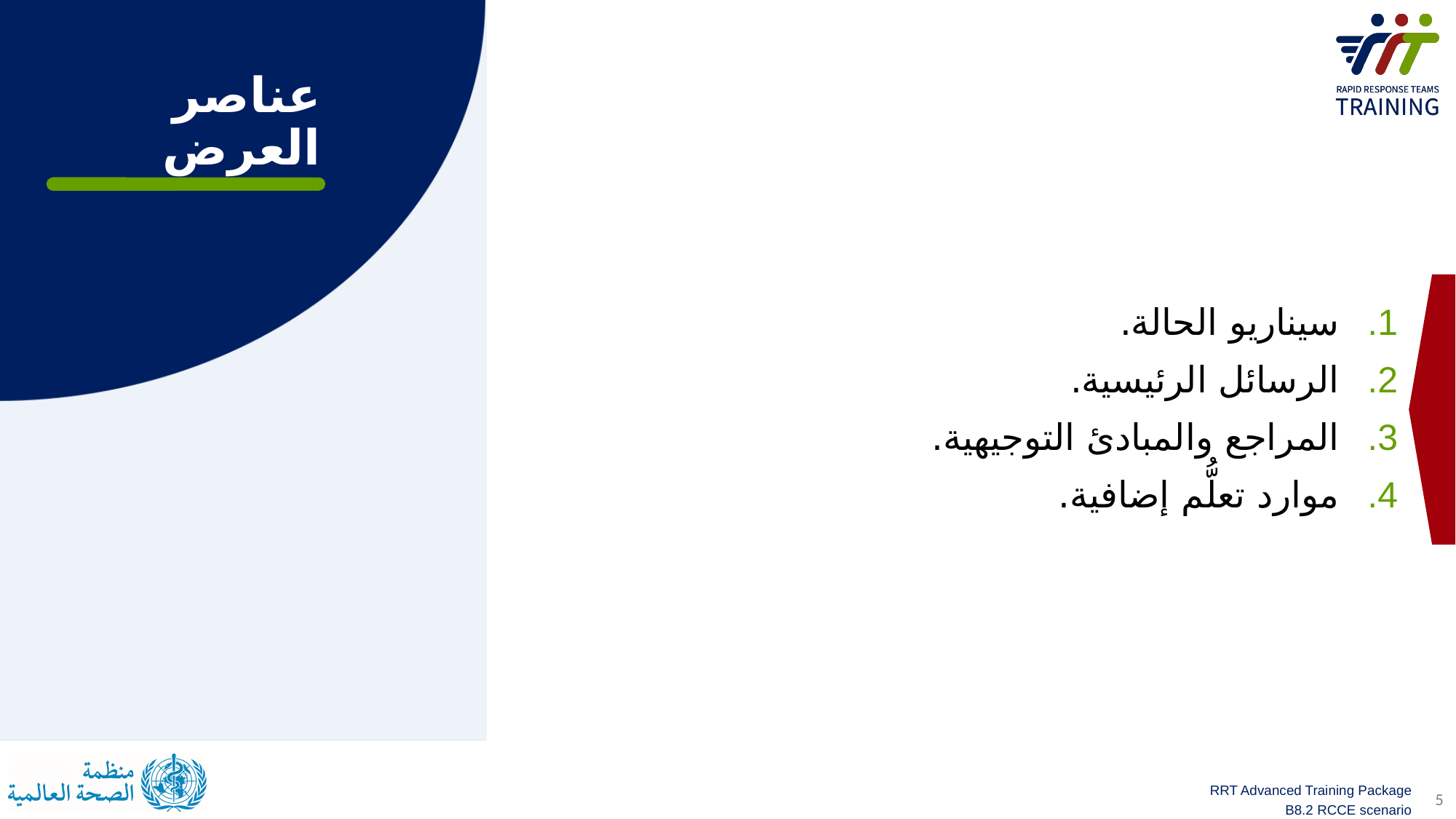

# عناصر العرض
سيناريو الحالة.
الرسائل الرئيسية.
المراجع والمبادئ التوجيهية.
موارد تعلُّم إضافية.